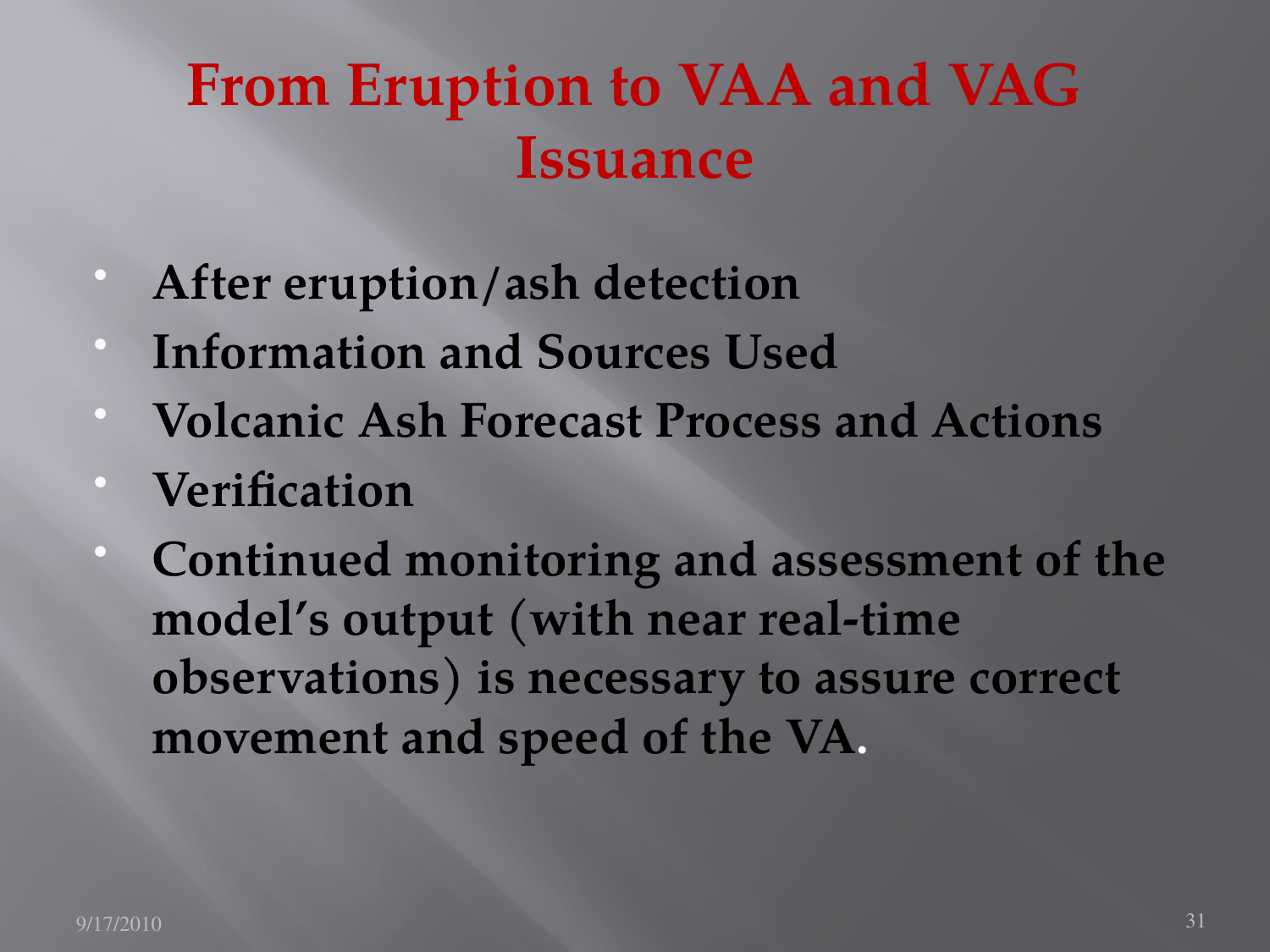

# From Eruption to VAA and VAG Issuance
After eruption/ash detection
Information and Sources Used
Volcanic Ash Forecast Process and Actions
Verification
Continued monitoring and assessment of the model’s output (with near real-time observations) is necessary to assure correct movement and speed of the VA.

9/17/2010
31